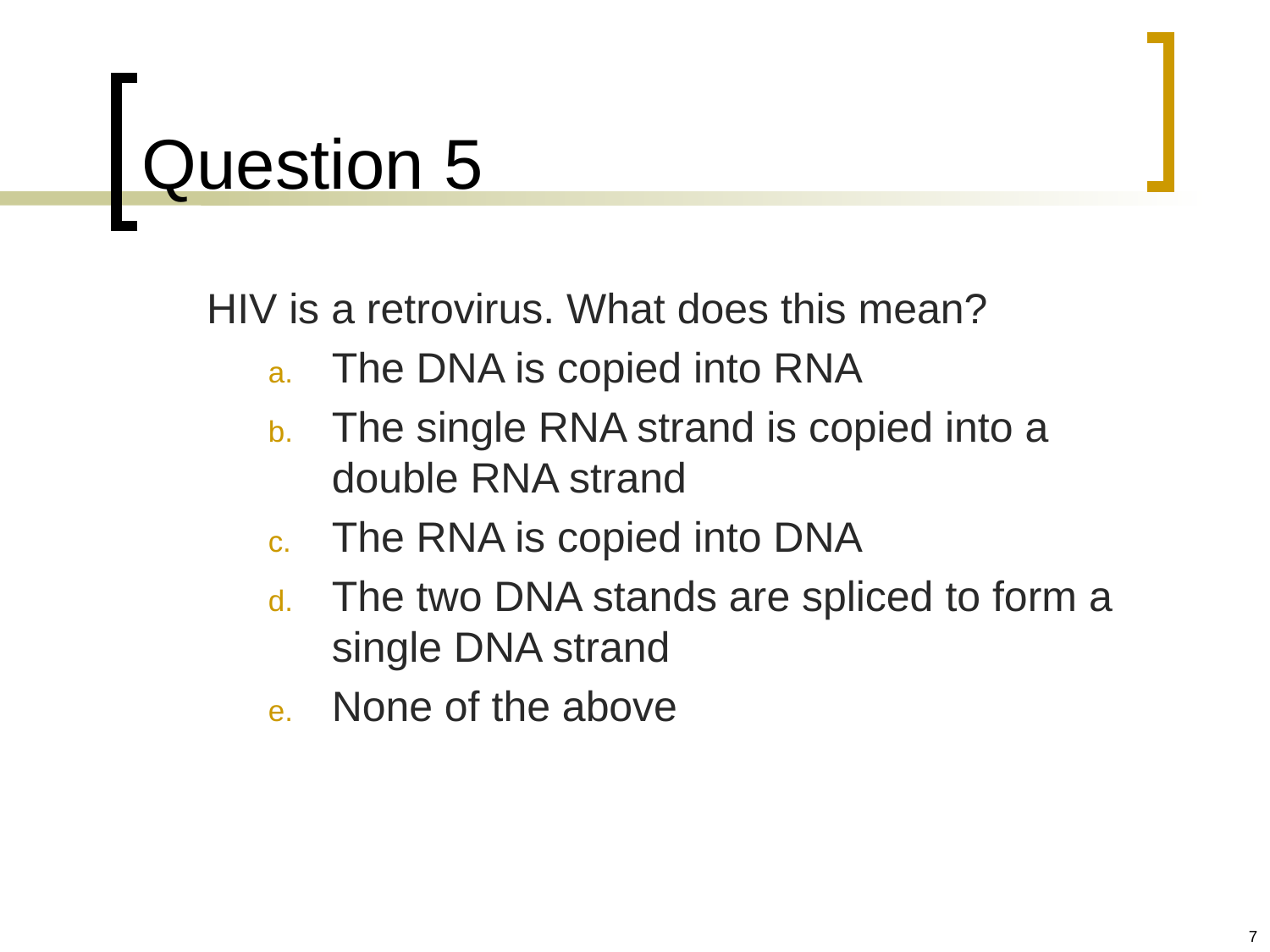

# Question 5
	HIV is a retrovirus. What does this mean?
The DNA is copied into RNA
The single RNA strand is copied into a double RNA strand
The RNA is copied into DNA
The two DNA stands are spliced to form a single DNA strand
None of the above